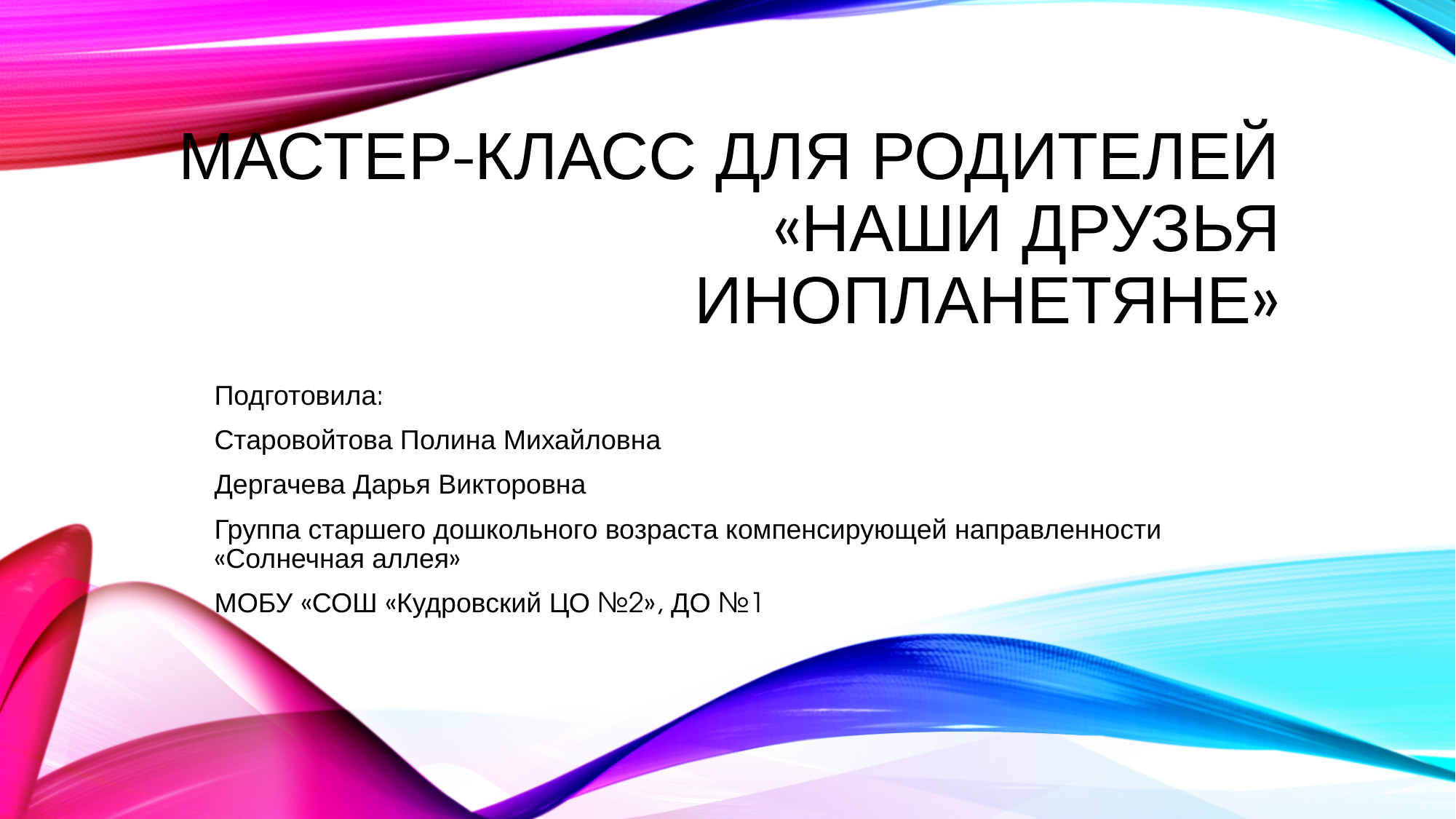

# Мастер-класс для родителей «Наши друзья Инопланетяне»
Подготовила:
Старовойтова Полина Михайловна
Дергачева Дарья Викторовна
Группа старшего дошкольного возраста компенсирующей направленности «Солнечная аллея»
МОБУ «СОШ «Кудровский ЦО №2», ДО №1